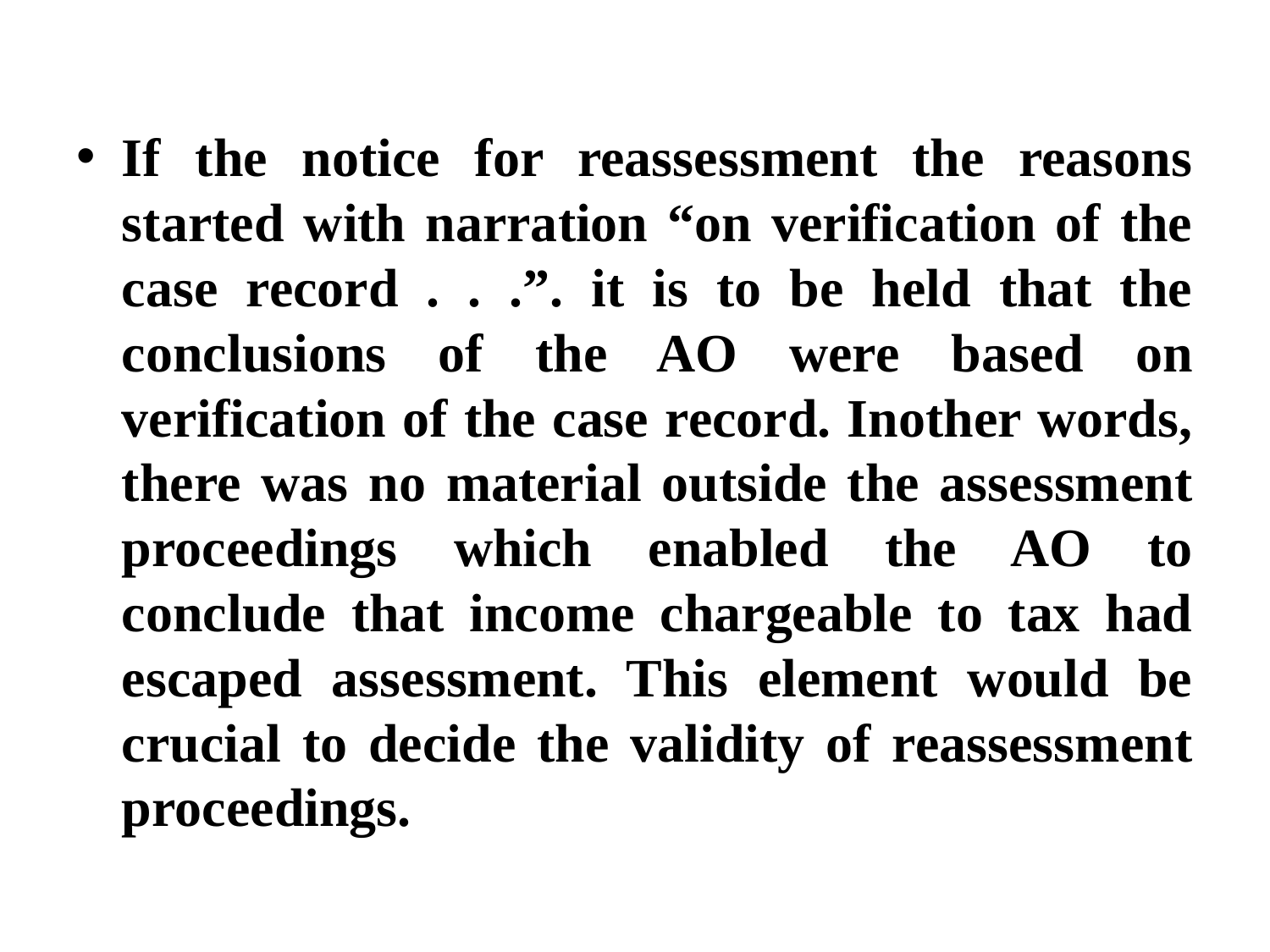

#
If the notice for reassessment the reasons started with narration “on verification of the case record . . .”. it is to be held that the conclusions of the AO were based on verification of the case record. Inother words, there was no material outside the assessment proceedings which enabled the AO to conclude that income chargeable to tax had escaped assessment. This element would be crucial to decide the validity of reassessment proceedings.